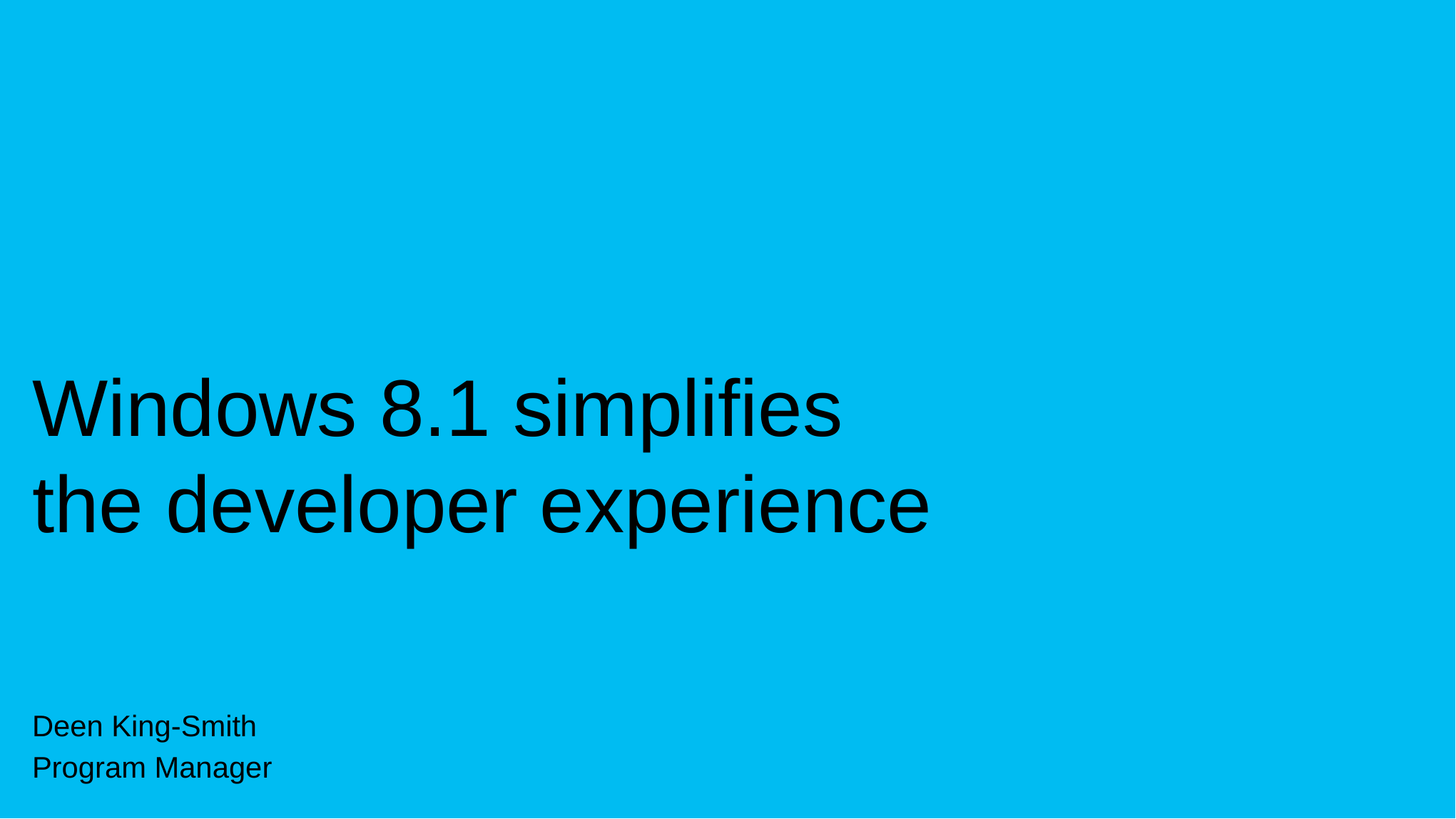

# Windows 8.1 simplifies the developer experience
Deen King-Smith
Program Manager